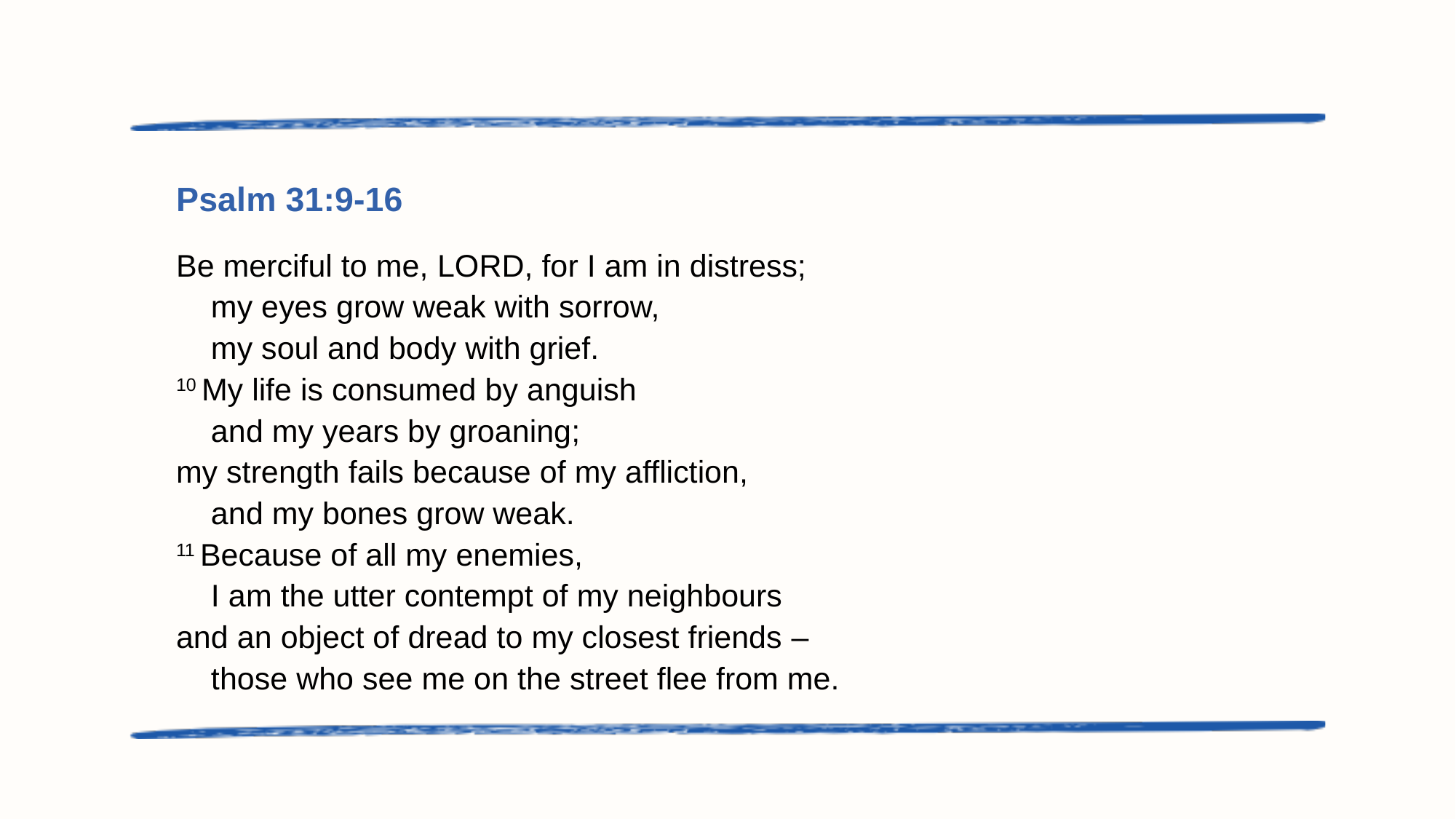

Psalm 31:9-16
Be merciful to me, Lord, for I am in distress;
    my eyes grow weak with sorrow,
    my soul and body with grief.
10 My life is consumed by anguish
    and my years by groaning;
my strength fails because of my affliction,
    and my bones grow weak.
11 Because of all my enemies,
    I am the utter contempt of my neighbours
and an object of dread to my closest friends –
    those who see me on the street flee from me.